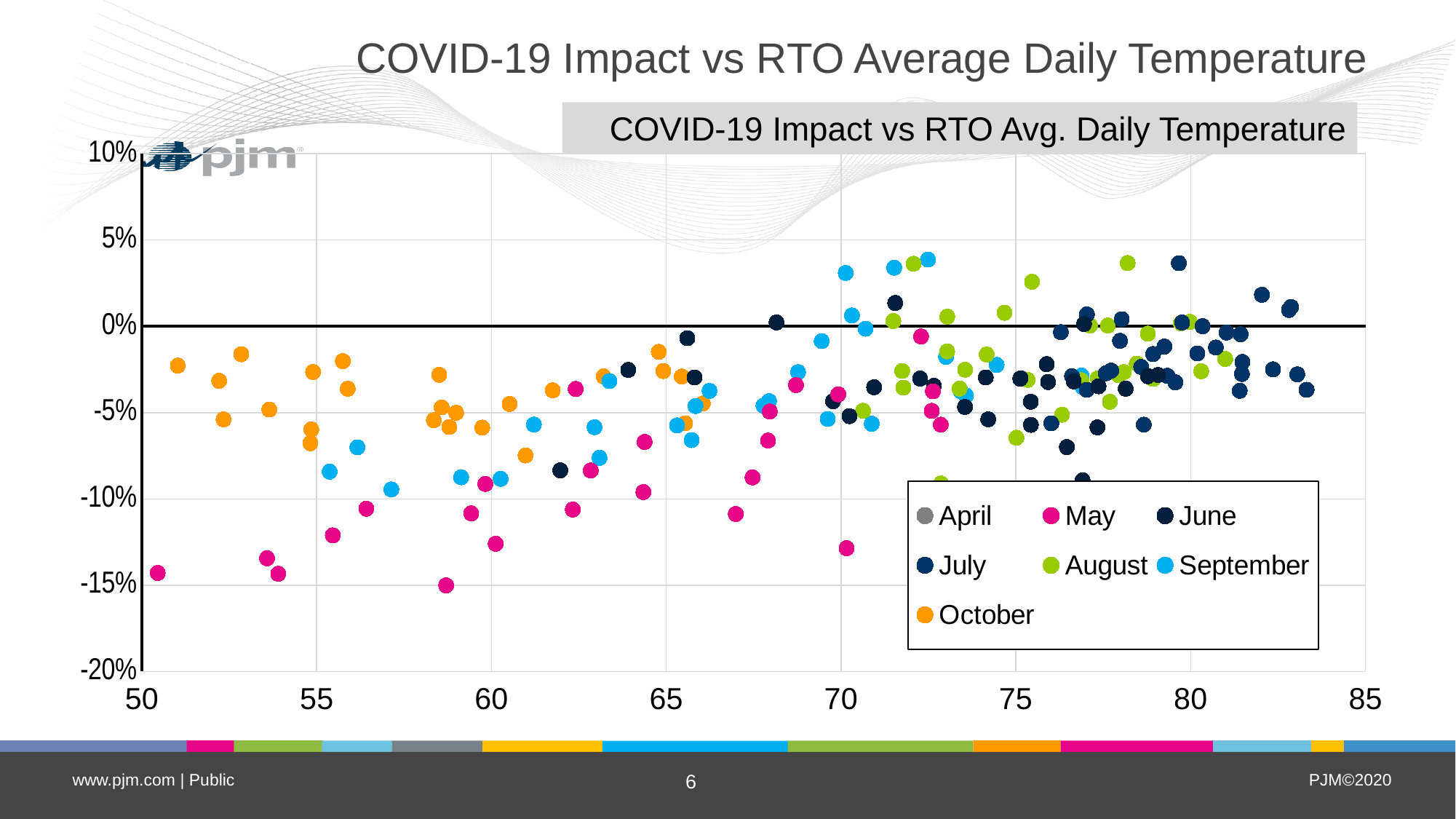

# COVID-19 Impact vs RTO Average Daily Temperature
COVID-19 Impact vs RTO Avg. Daily Temperature

### Chart

| Category |  |  |  |  |  |  |  |
|---|---|---|---|---|---|---|---|